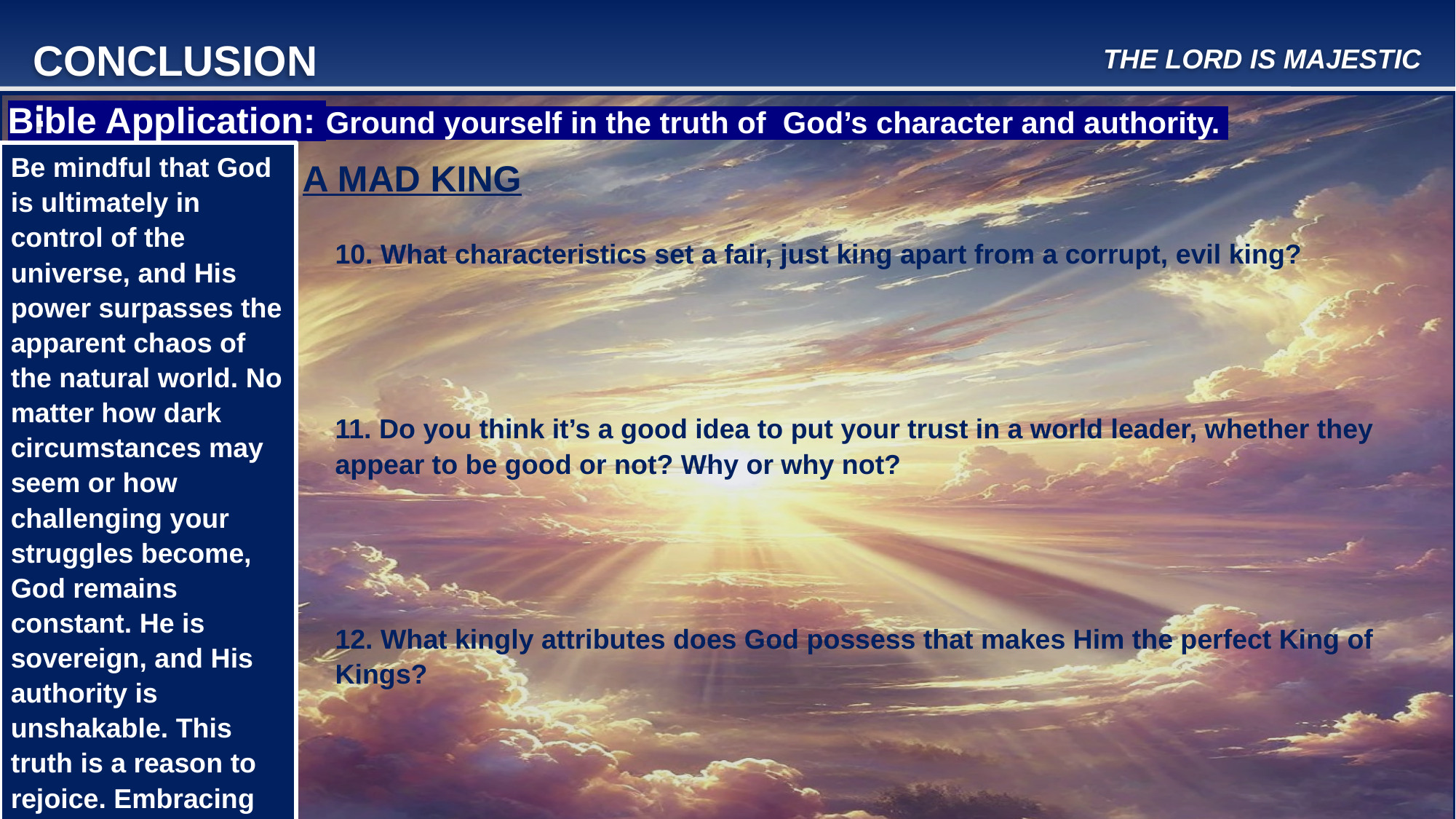

The Lord Is Majestic
CONCLUSION:

Bible Application: Ground yourself in the truth of  God’s character and authority.

A Mad King

10. What characteristics set a fair, just king apart from a corrupt, evil king?

11. Do you think it’s a good idea to put your trust in a world leader, whether they appear to be good or not? Why or why not?

12. What kingly attributes does God possess that makes Him the perfect King of Kings?

Be mindful that God is ultimately in control of the universe, and His power surpasses the apparent chaos of the natural world. No matter how dark circumstances may seem or how challenging your struggles become, God remains constant. He is sovereign, and His authority is unshakable. This truth is a reason to rejoice. Embracing this reality and worshiping God for it can bring peace amid any storm.